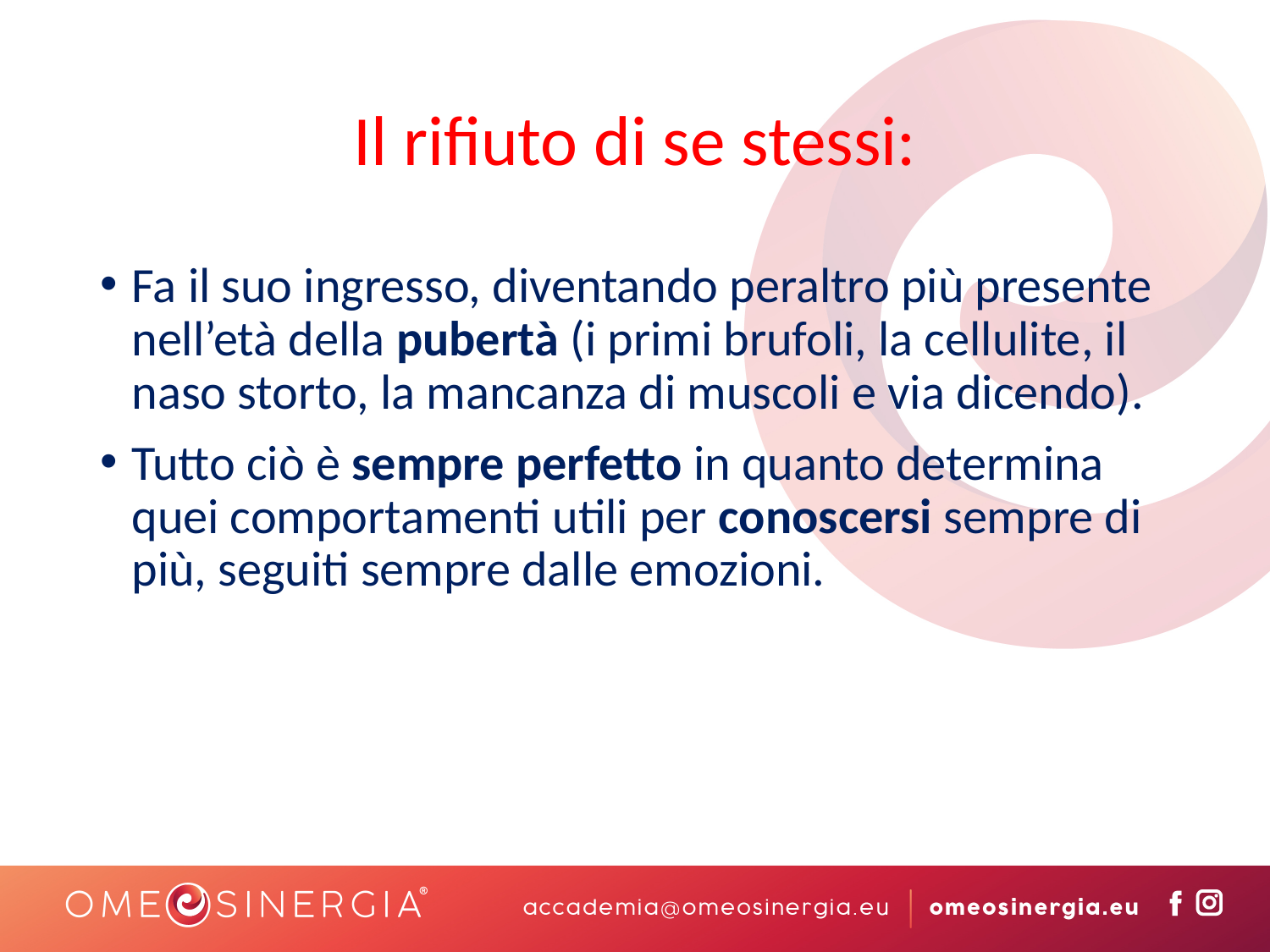

# Il rifiuto di se stessi:
Fa il suo ingresso, diventando peraltro più presente nell’età della pubertà (i primi brufoli, la cellulite, il naso storto, la mancanza di muscoli e via dicendo).
Tutto ciò è sempre perfetto in quanto determina quei comportamenti utili per conoscersi sempre di più, seguiti sempre dalle emozioni.